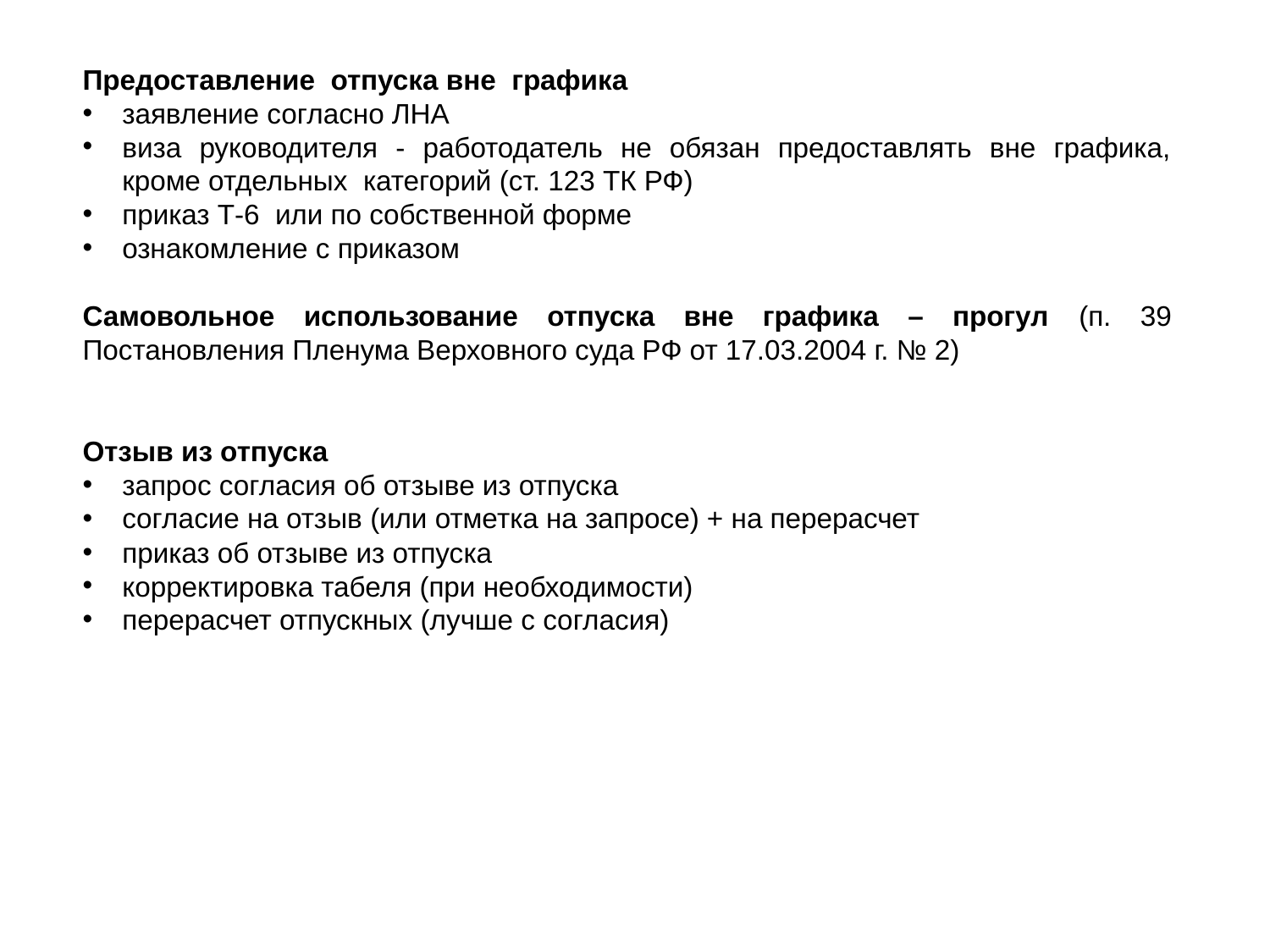

Предоставление  отпуска вне  графика
заявление согласно ЛНА
виза руководителя - работодатель не обязан предоставлять вне графика, кроме отдельных  категорий (ст. 123 ТК РФ)
приказ Т-6  или по собственной форме
ознакомление с приказом

Самовольное использование отпуска вне графика – прогул (п. 39 Постановления Пленума Верховного суда РФ от 17.03.2004 г. № 2)

Отзыв из отпуска
запрос согласия об отзыве из отпуска
согласие на отзыв (или отметка на запросе) + на перерасчет
приказ об отзыве из отпуска
корректировка табеля (при необходимости)
перерасчет отпускных (лучше с согласия)
Дипломы
Диплом «Мастер делового администрирования –  Master of Business Administration (MBA)» на русском языке
Диплом Master of Business Administration с логотипом UNESCO на английском языке